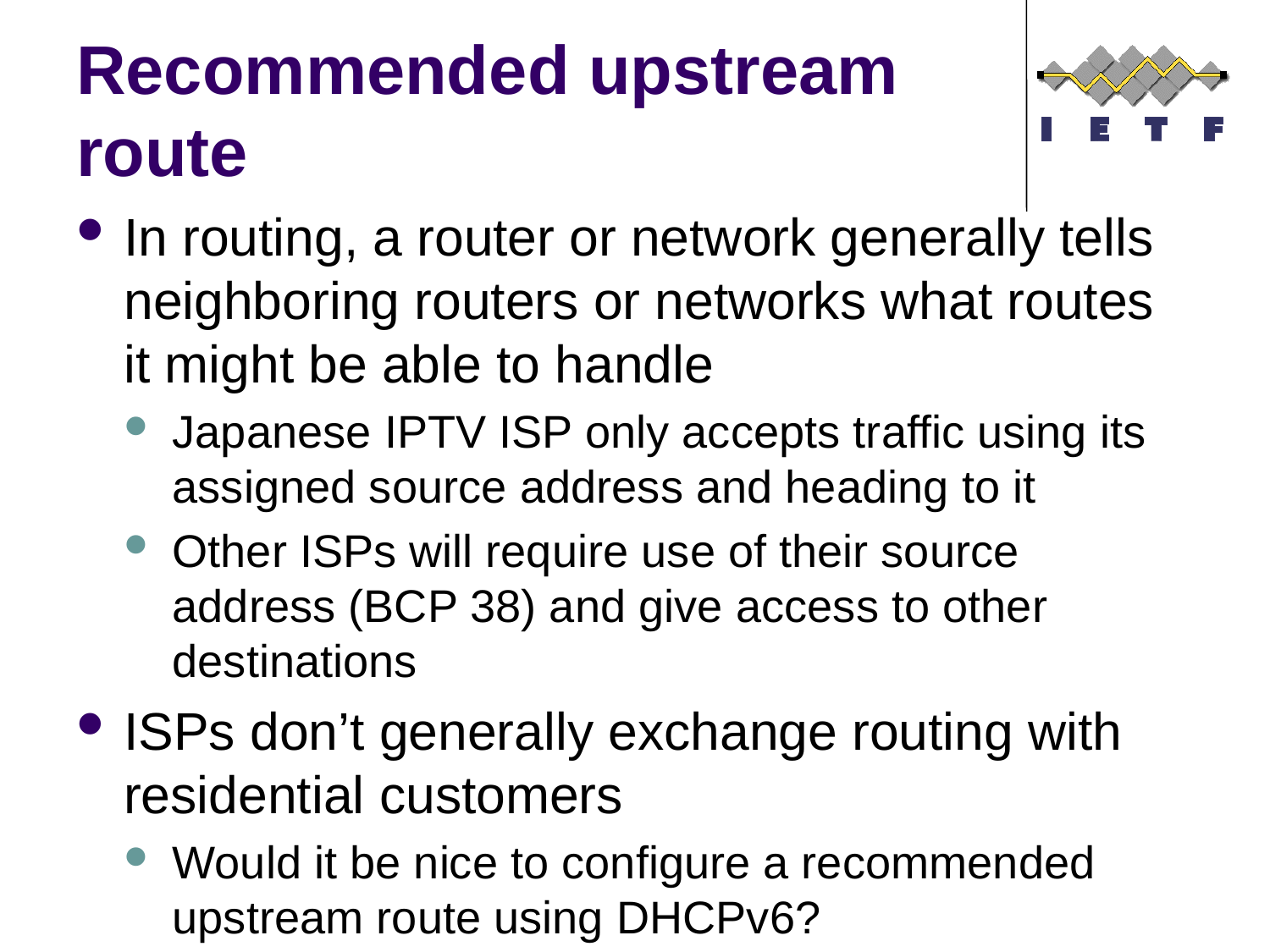

# Recommended upstream route
In routing, a router or network generally tells neighboring routers or networks what routes it might be able to handle
Japanese IPTV ISP only accepts traffic using its assigned source address and heading to it
Other ISPs will require use of their source address (BCP 38) and give access to other destinations
ISPs don’t generally exchange routing with residential customers
Would it be nice to configure a recommended upstream route using DHCPv6?